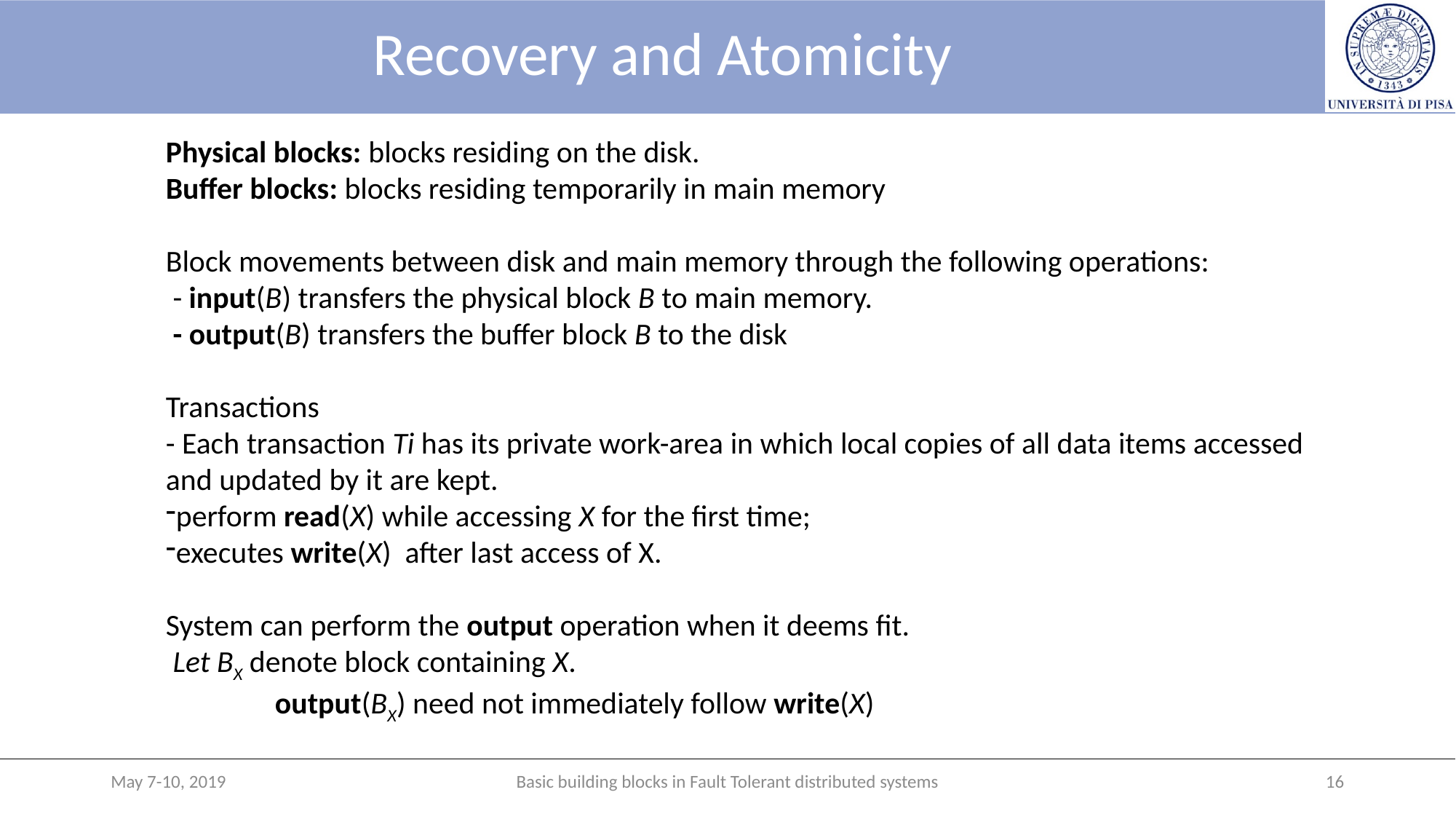

# Recovery and Atomicity
Physical blocks: blocks residing on the disk.
Buffer blocks: blocks residing temporarily in main memory

Block movements between disk and main memory through the following operations:
 - input(B) transfers the physical block B to main memory.
 - output(B) transfers the buffer block B to the disk

Transactions
- Each transaction Ti has its private work-area in which local copies of all data items accessed and updated by it are kept.
perform read(X) while accessing X for the first time;
executes write(X)  after last access of X.

System can perform the output operation when it deems fit.
 Let BX denote block containing X.
	output(BX) need not immediately follow write(X)

May 7-10, 2019
Basic building blocks in Fault Tolerant distributed systems
16